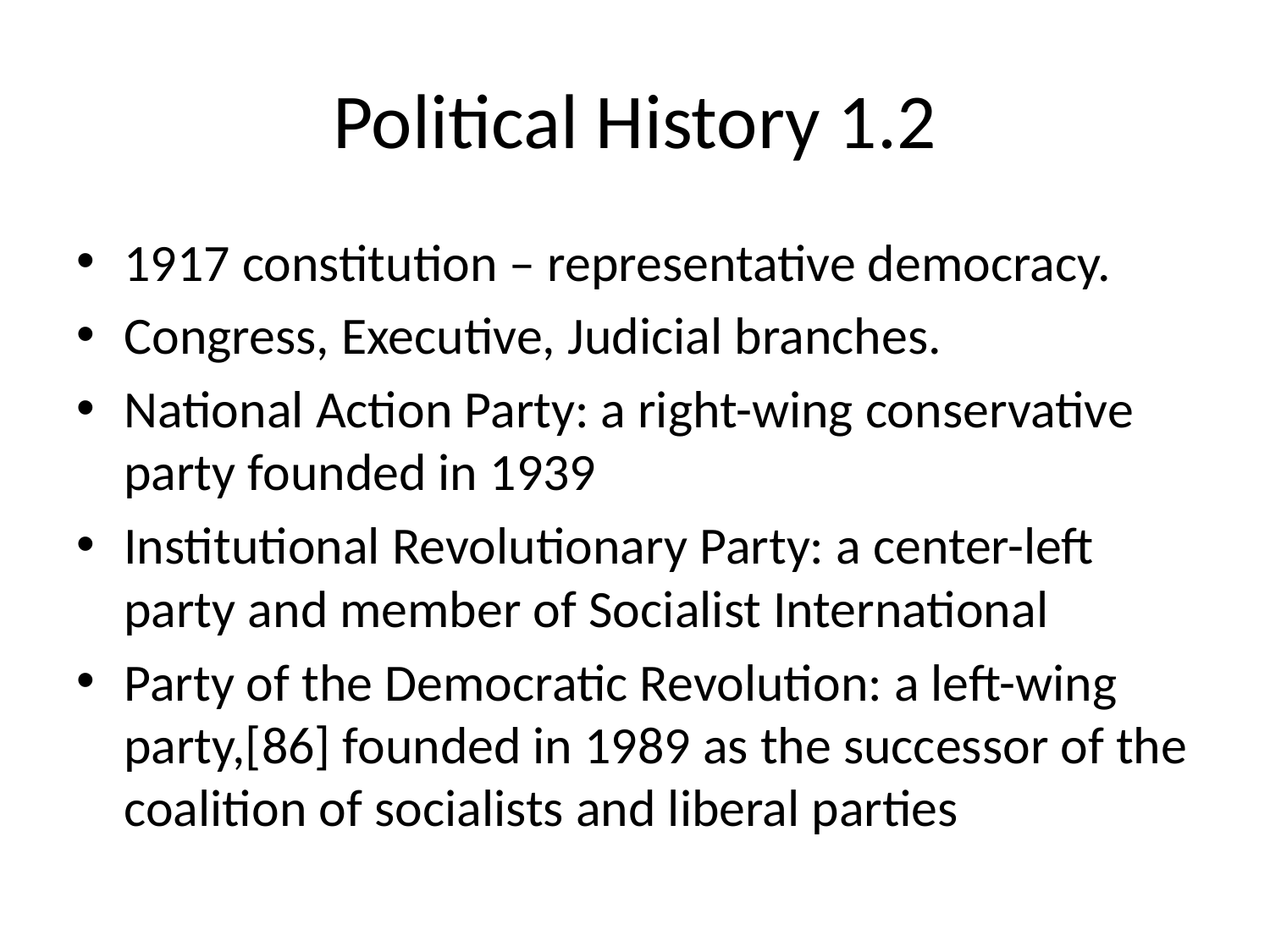

# Political History 1.2
1917 constitution – representative democracy.
Congress, Executive, Judicial branches.
National Action Party: a right-wing conservative party founded in 1939
Institutional Revolutionary Party: a center-left party and member of Socialist International
Party of the Democratic Revolution: a left-wing party,[86] founded in 1989 as the successor of the coalition of socialists and liberal parties